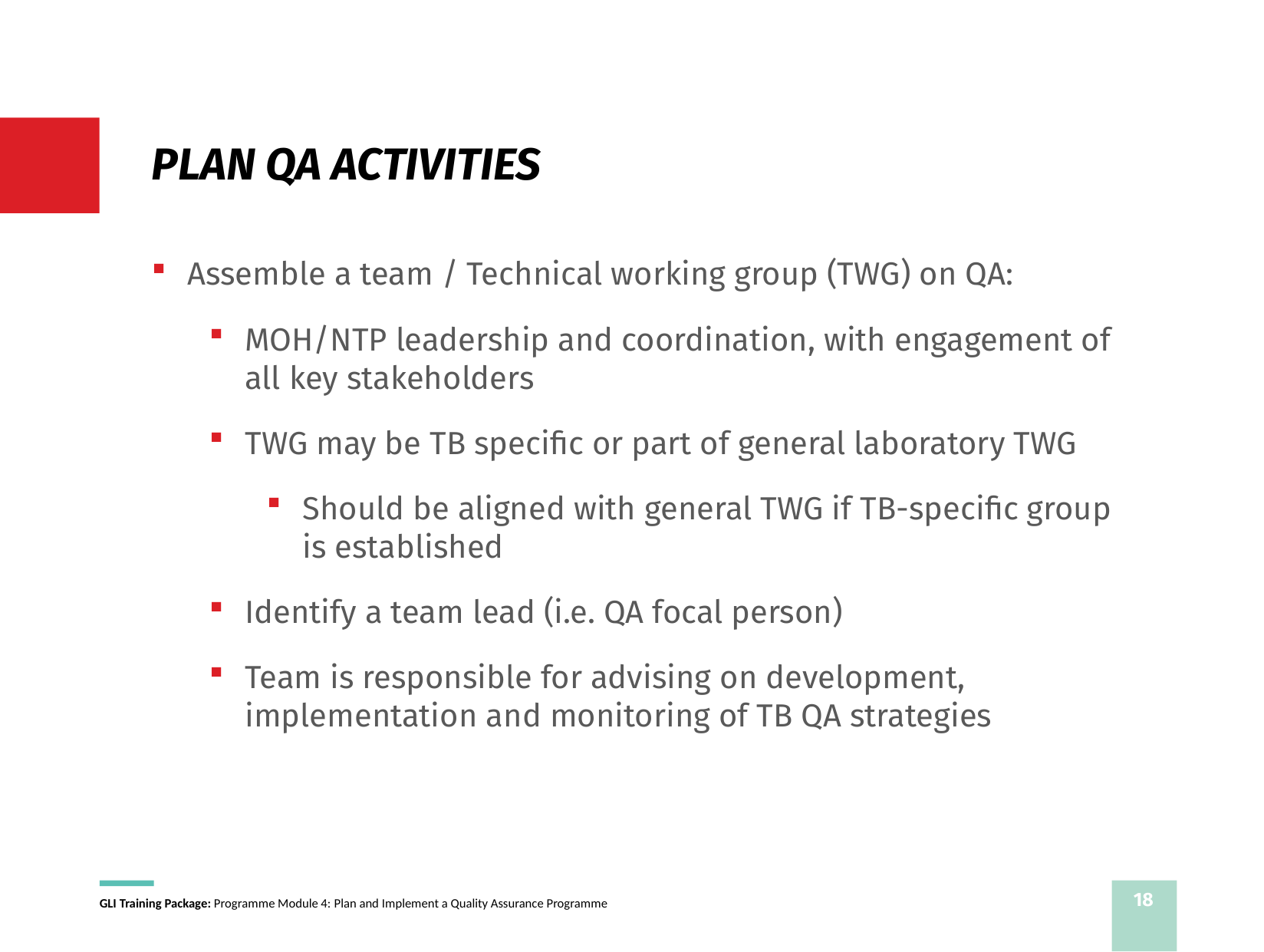

# PLAN QA ACTIVITIES
Assemble a team / Technical working group (TWG) on QA:
MOH/NTP leadership and coordination, with engagement of all key stakeholders
TWG may be TB specific or part of general laboratory TWG
Should be aligned with general TWG if TB-specific group is established
Identify a team lead (i.e. QA focal person)
Team is responsible for advising on development, implementation and monitoring of TB QA strategies